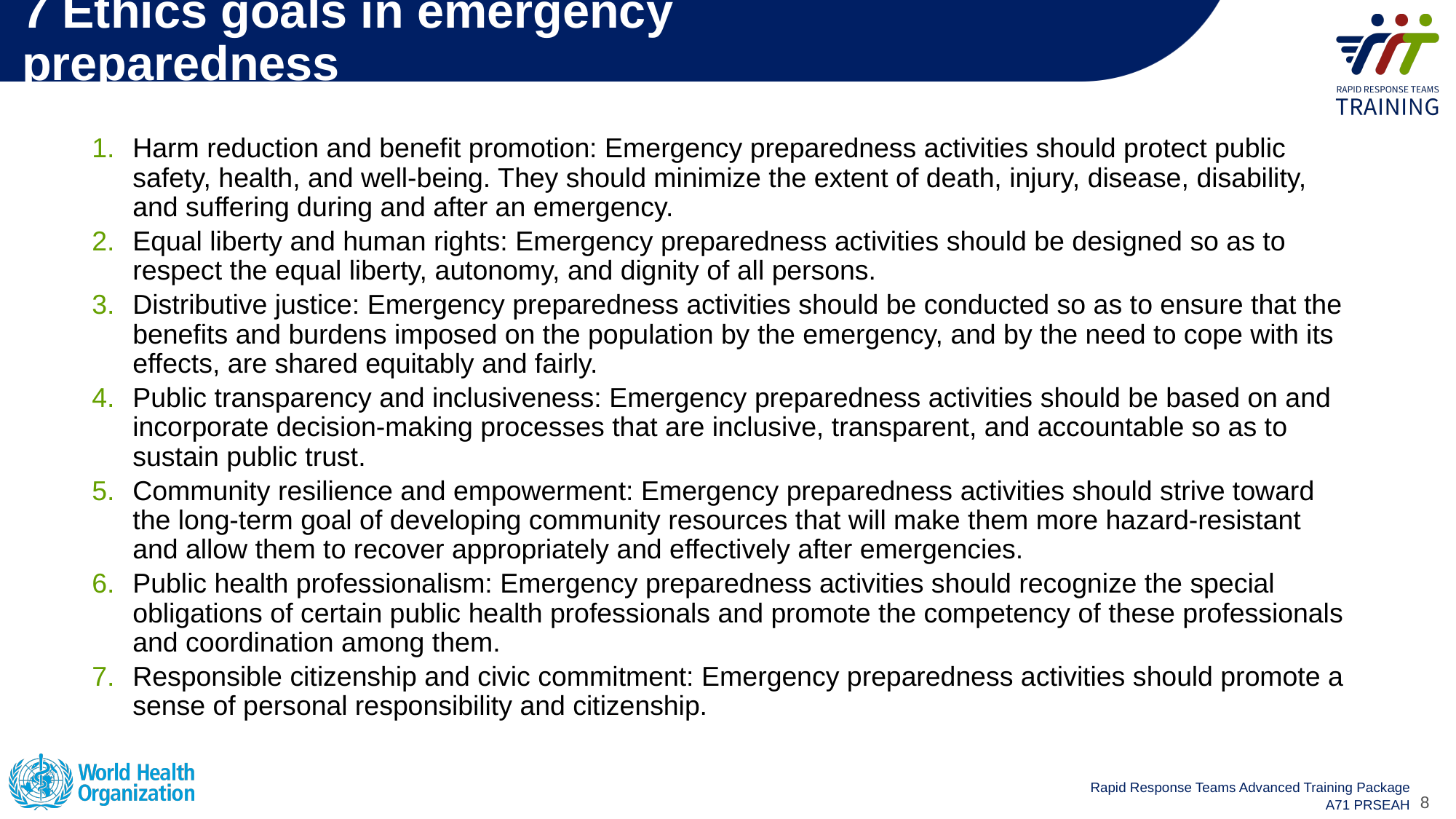

7 Ethics goals in emergency preparedness
Harm reduction and benefit promotion: Emergency preparedness activities should protect public safety, health, and well-being. They should minimize the extent of death, injury, disease, disability, and suffering during and after an emergency.
Equal liberty and human rights: Emergency preparedness activities should be designed so as to respect the equal liberty, autonomy, and dignity of all persons.
Distributive justice: Emergency preparedness activities should be conducted so as to ensure that the benefits and burdens imposed on the population by the emergency, and by the need to cope with its effects, are shared equitably and fairly.
Public transparency and inclusiveness: Emergency preparedness activities should be based on and incorporate decision-making processes that are inclusive, transparent, and accountable so as to sustain public trust.
Community resilience and empowerment: Emergency preparedness activities should strive toward the long-term goal of developing community resources that will make them more hazard-resistant and allow them to recover appropriately and effectively after emergencies.
Public health professionalism: Emergency preparedness activities should recognize the special obligations of certain public health professionals and promote the competency of these professionals and coordination among them.
Responsible citizenship and civic commitment: Emergency preparedness activities should promote a sense of personal responsibility and citizenship.
8